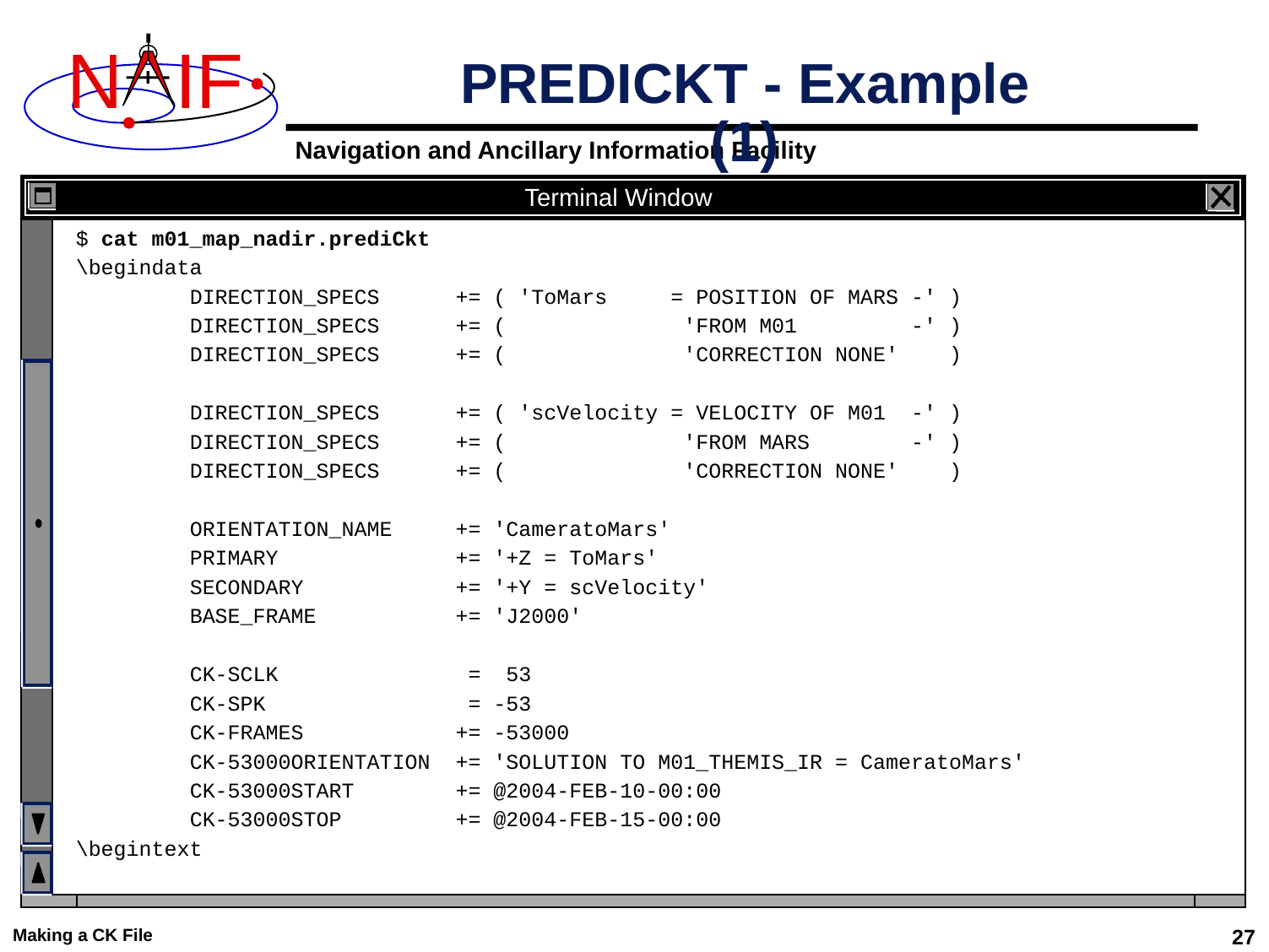

# PREDICKT - Example (1)

Terminal Window

$ cat m01_map_nadir.prediCkt
\begindata
         DIRECTION_SPECS      += ( 'ToMars     = POSITION OF MARS -' )
         DIRECTION_SPECS      += (              'FROM M01         -' )
         DIRECTION_SPECS      += (              'CORRECTION NONE'    )

         DIRECTION_SPECS      += ( 'scVelocity = VELOCITY OF M01  -' )
         DIRECTION_SPECS      += (              'FROM MARS        -' )
         DIRECTION_SPECS      += (              'CORRECTION NONE'    )

         ORIENTATION_NAME     += 'CameratoMars'
         PRIMARY              += '+Z = ToMars'
         SECONDARY            += '+Y = scVelocity'
         BASE_FRAME           += 'J2000'

         CK-SCLK               =  53
         CK-SPK                = -53
         CK-FRAMES            += -53000
         CK-53000ORIENTATION  += 'SOLUTION TO M01_THEMIS_IR = CameratoMars'
         CK-53000START        += @2004-FEB-10-00:00
         CK-53000STOP         += @2004-FEB-15-00:00
\begintext
Making a CK File
27